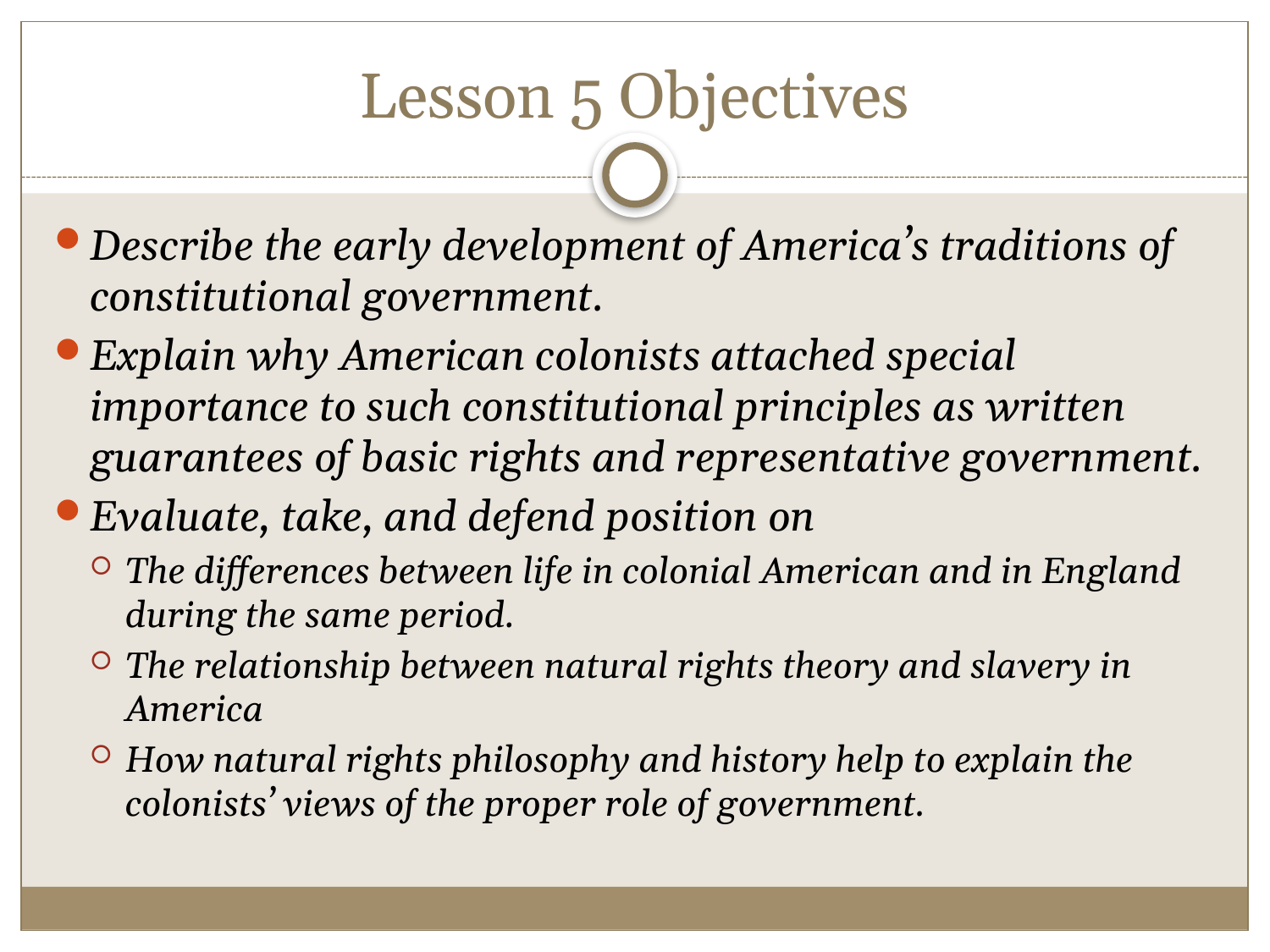

# Lesson 5 Objectives
Describe the early development of America’s traditions of constitutional government.
Explain why American colonists attached special importance to such constitutional principles as written guarantees of basic rights and representative government.
Evaluate, take, and defend position on
The differences between life in colonial American and in England during the same period.
The relationship between natural rights theory and slavery in America
How natural rights philosophy and history help to explain the colonists’ views of the proper role of government.